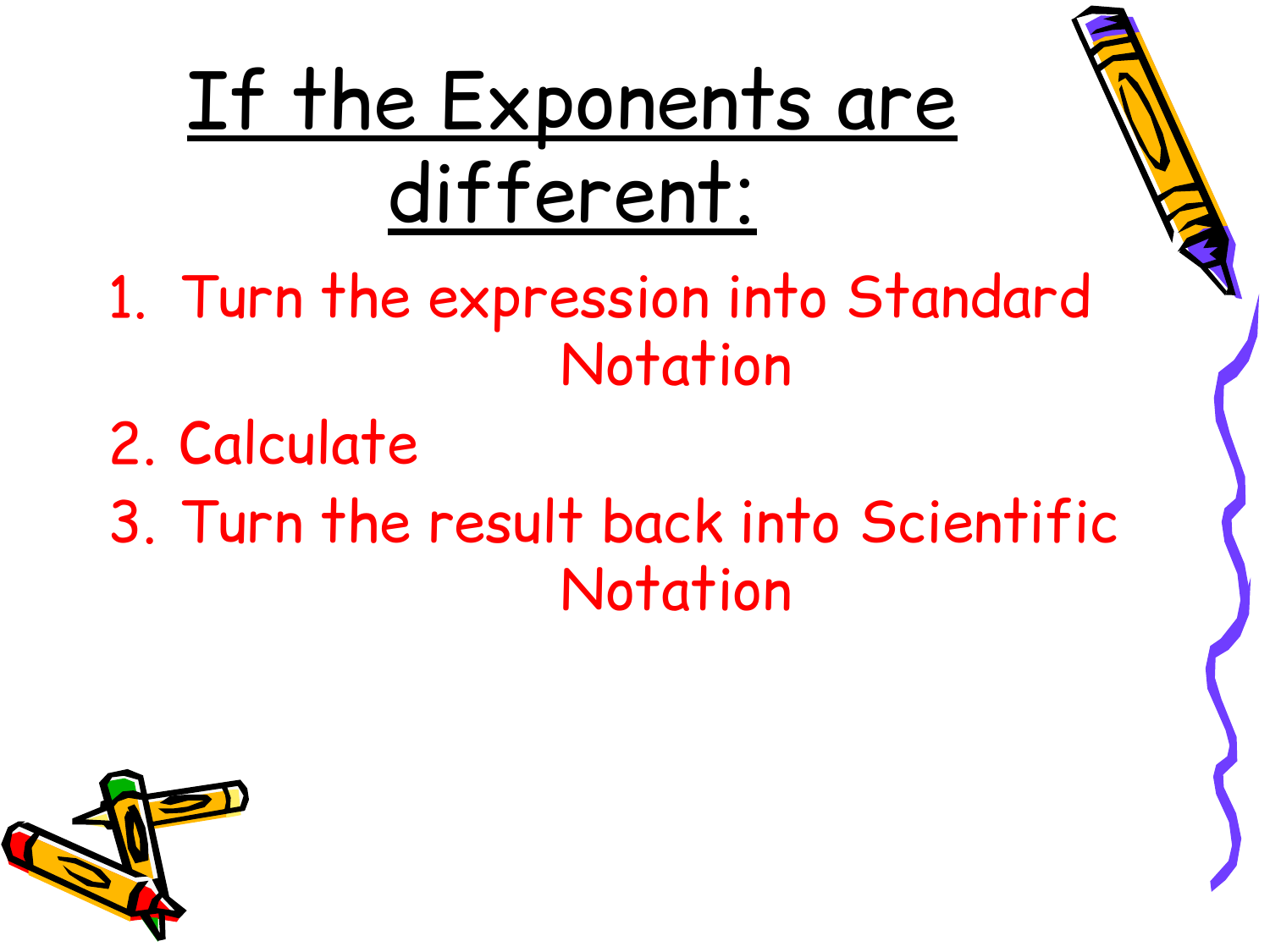

# If the Exponents are different:
Turn the expression into Standard     			Notation
Calculate
Turn the result back into Scientific 			Notation